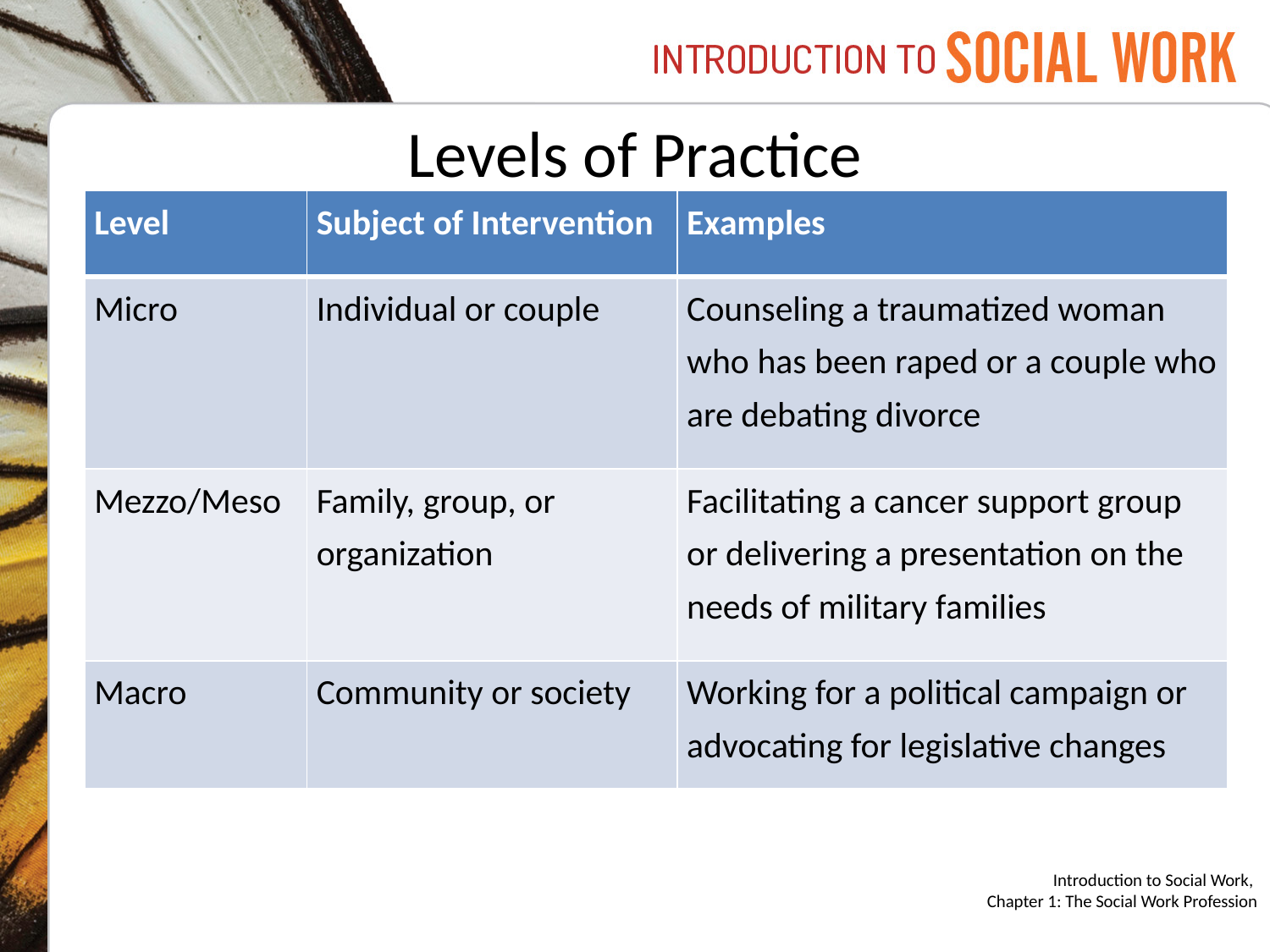

# Levels of Practice
| Level | Subject of Intervention | Examples |
| --- | --- | --- |
| Micro | Individual or couple | Counseling a traumatized woman who has been raped or a couple who are debating divorce |
| Mezzo/Meso | Family, group, or organization | Facilitating a cancer support group or delivering a presentation on the needs of military families |
| Macro | Community or society | Working for a political campaign or advocating for legislative changes |
Introduction to Social Work,
Chapter 1: The Social Work Profession